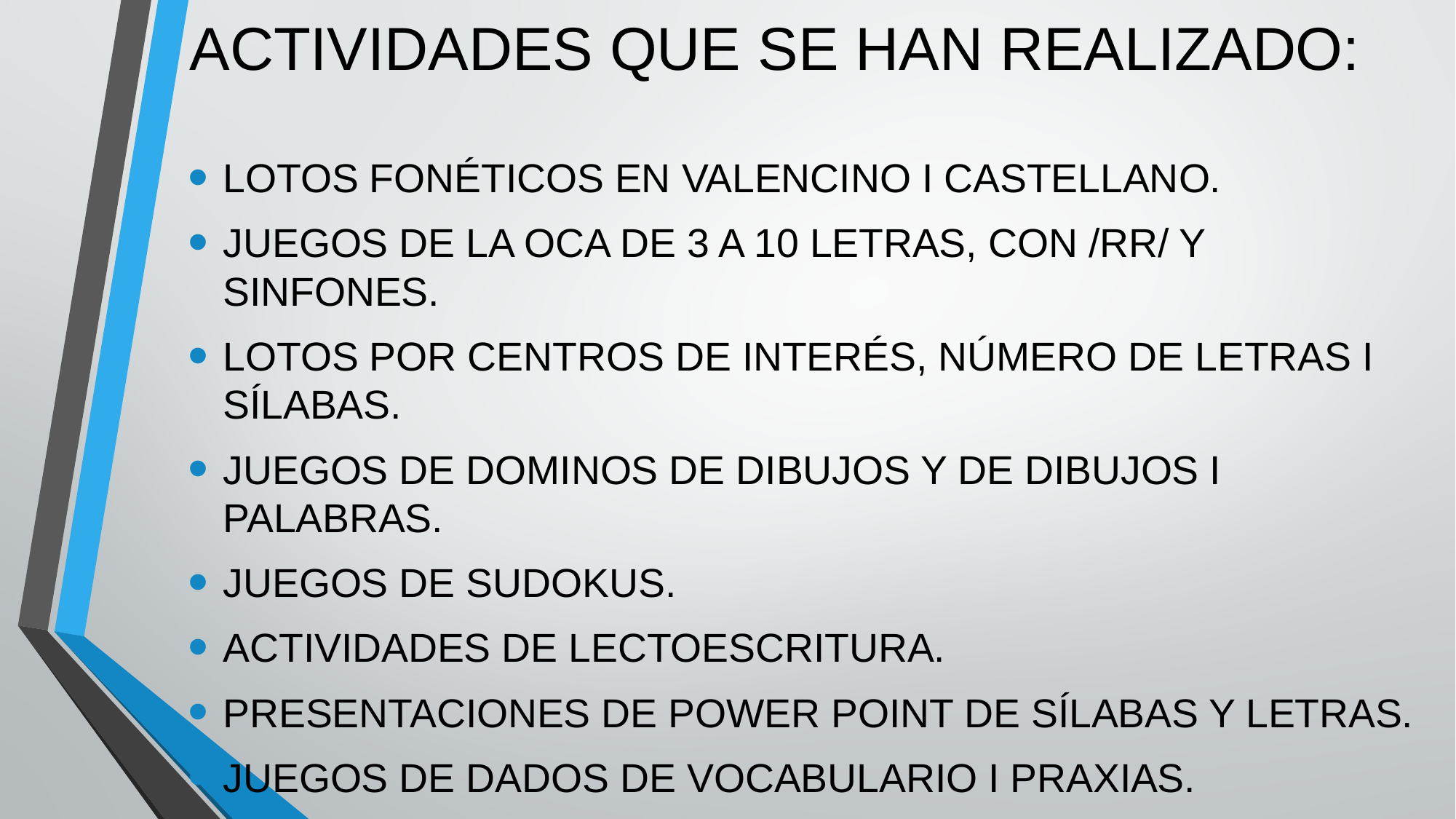

# ACTIVIDADES QUE SE HAN REALIZADO:
LOTOS FONÉTICOS EN VALENCINO I CASTELLANO.
JUEGOS DE LA OCA DE 3 A 10 LETRAS, CON /RR/ Y SINFONES.
LOTOS POR CENTROS DE INTERÉS, NÚMERO DE LETRAS I SÍLABAS.
JUEGOS DE DOMINOS DE DIBUJOS Y DE DIBUJOS I PALABRAS.
JUEGOS DE SUDOKUS.
ACTIVIDADES DE LECTOESCRITURA.
PRESENTACIONES DE POWER POINT DE SÍLABAS Y LETRAS.
JUEGOS DE DADOS DE VOCABULARIO I PRAXIAS.